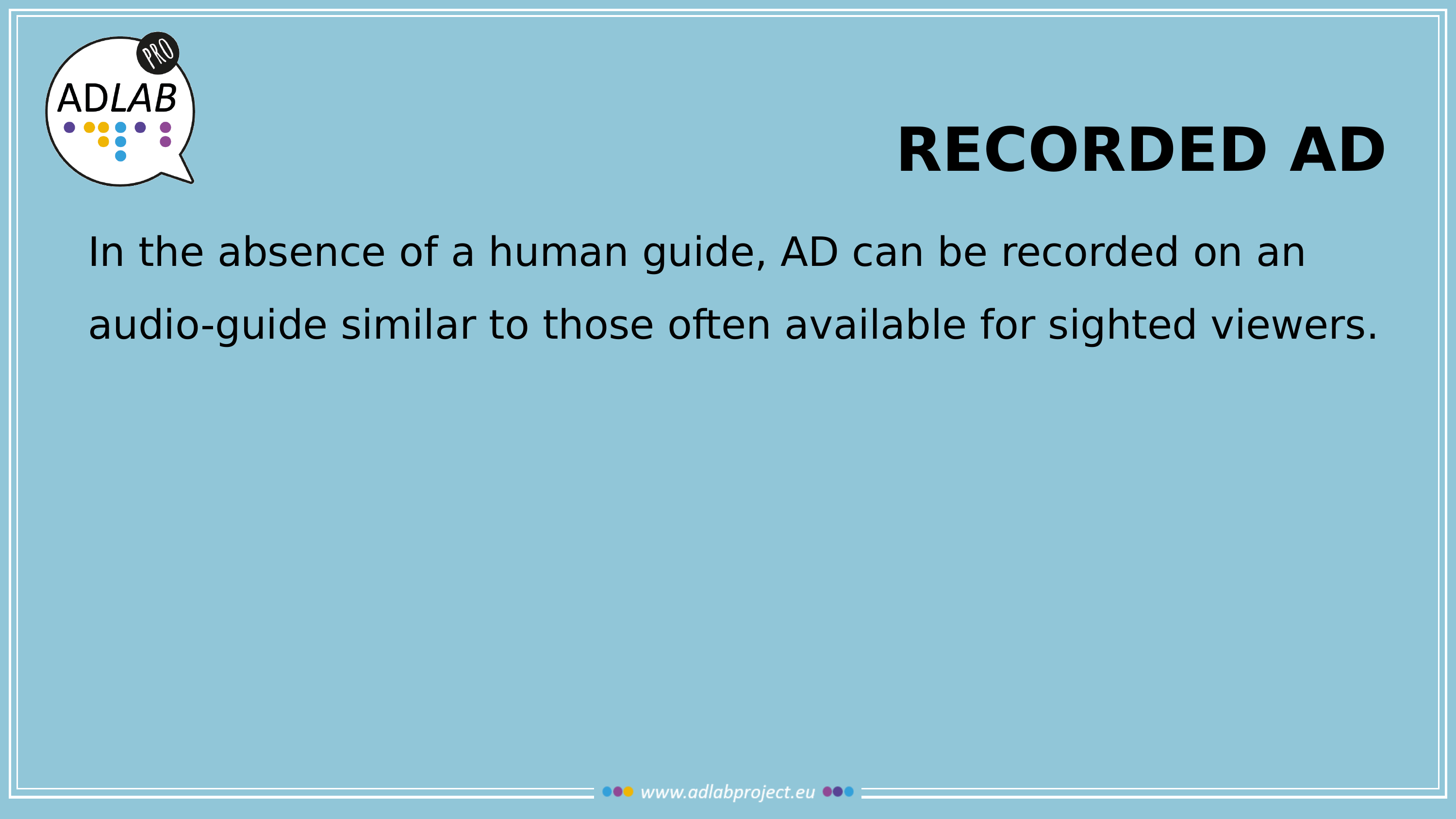

# recorded AD
In the absence of a human guide, AD can be recorded on an audio-guide similar to those often available for sighted viewers.